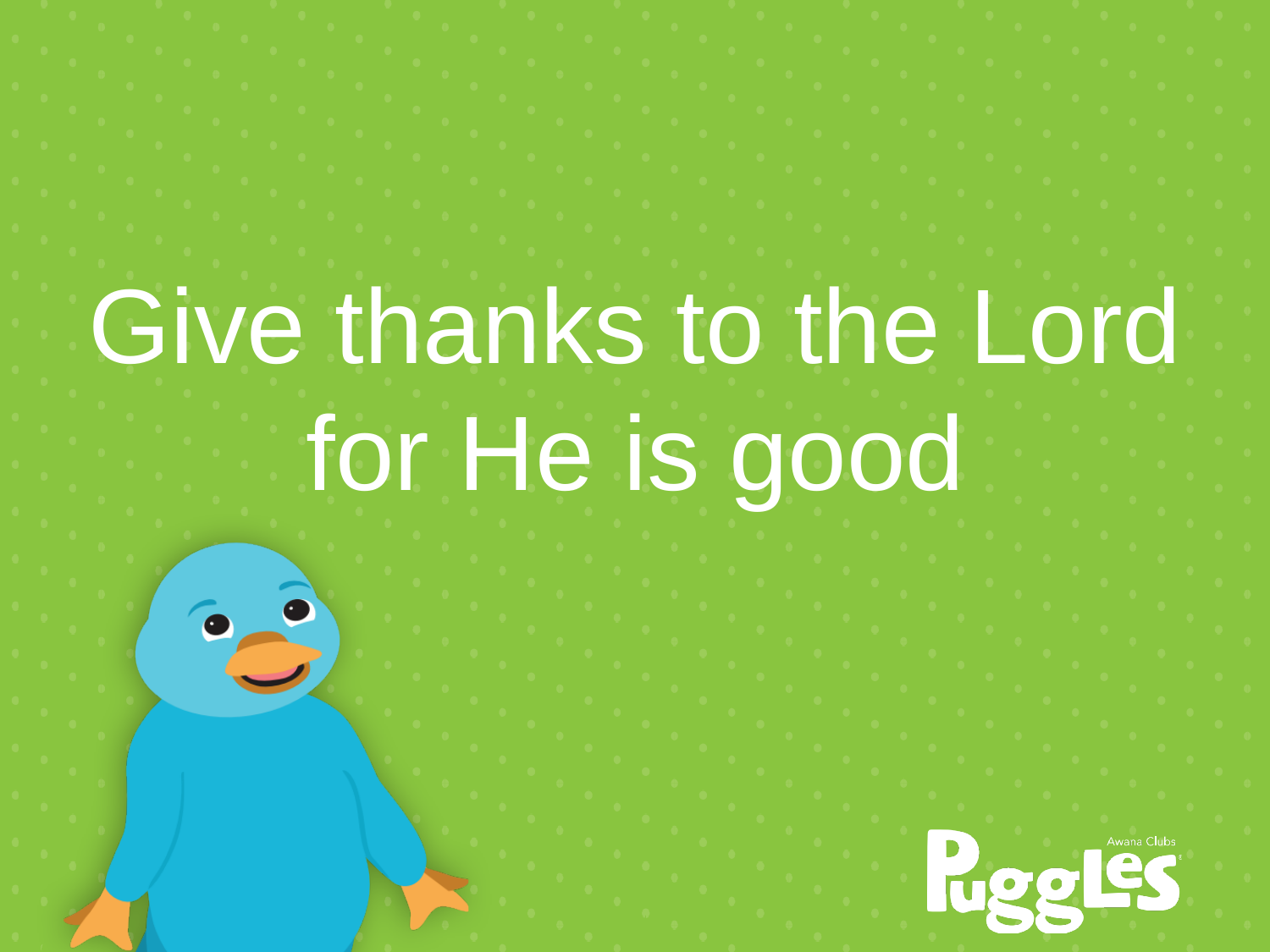

# Give thanks to the Lord for He is good